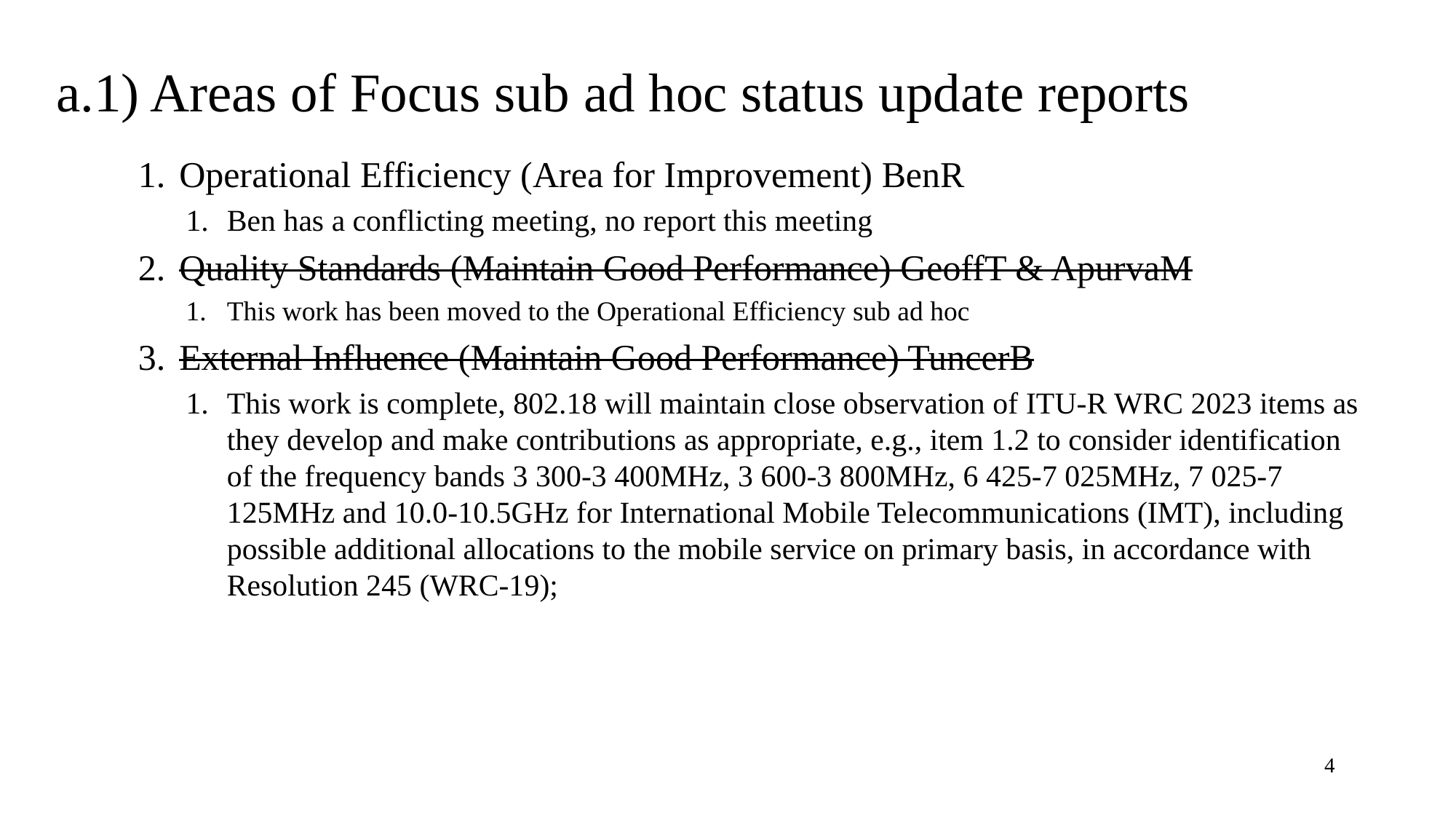

# a.1) Areas of Focus sub ad hoc status update reports
Operational Efficiency (Area for Improvement) BenR
Ben has a conflicting meeting, no report this meeting
Quality Standards (Maintain Good Performance) GeoffT & ApurvaM
This work has been moved to the Operational Efficiency sub ad hoc
External Influence (Maintain Good Performance) TuncerB
This work is complete, 802.18 will maintain close observation of ITU-R WRC 2023 items as they develop and make contributions as appropriate, e.g., item 1.2 to consider identification of the frequency bands 3 300-3 400MHz, 3 600-3 800MHz, 6 425-7 025MHz, 7 025-7 125MHz and 10.0-10.5GHz for International Mobile Telecommunications (IMT), including possible additional allocations to the mobile service on primary basis, in accordance with Resolution 245 (WRC-19);

4